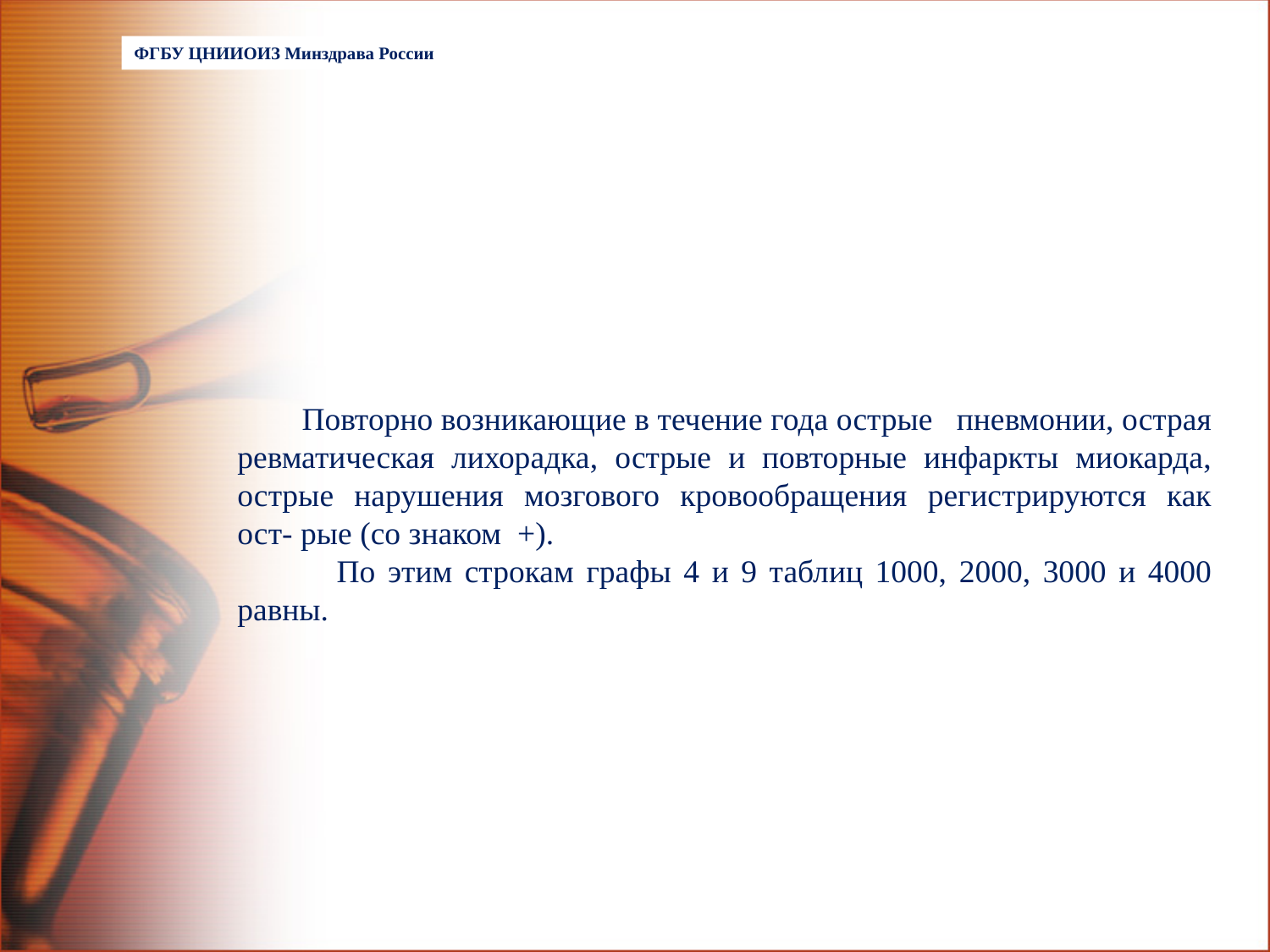

ФГБУ ЦНИИОИЗ Минздрава России

        Повторно возникающие в течение года острые   пневмонии, острая ревматическая лихорадка, острые и повторные инфаркты миокарда, острые нарушения мозгового кровообращения регистрируются как ост- рые (со знаком  +).
        По этим строкам графы 4 и 9 таблиц 1000, 2000, 3000 и 4000 равны.